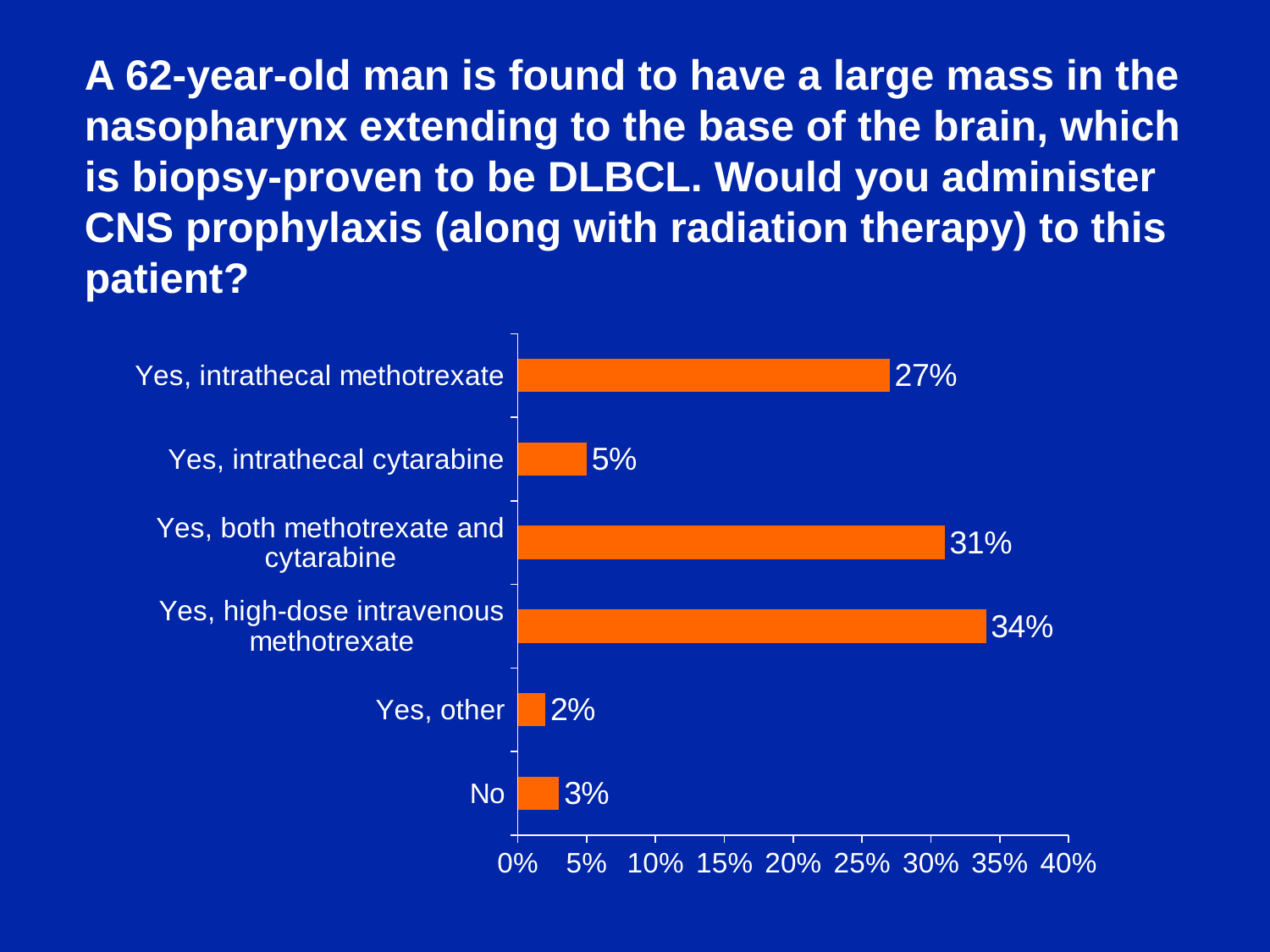

A 62-year-old man is found to have a large mass in the nasopharynx extending to the base of the brain, which is biopsy-proven to be DLBCL. Would you administer CNS prophylaxis (along with radiation therapy) to this patient?

### Chart

| Category | Series 1 |
|---|---|
| No | 0.03 |
| Yes, other | 0.02 |
| Yes, high-dose intravenous methotrexate | 0.34 |
| Yes, both methotrexate and cytarabine | 0.31 |
| Yes, intrathecal cytarabine | 0.05 |
| Yes, intrathecal methotrexate | 0.27 |